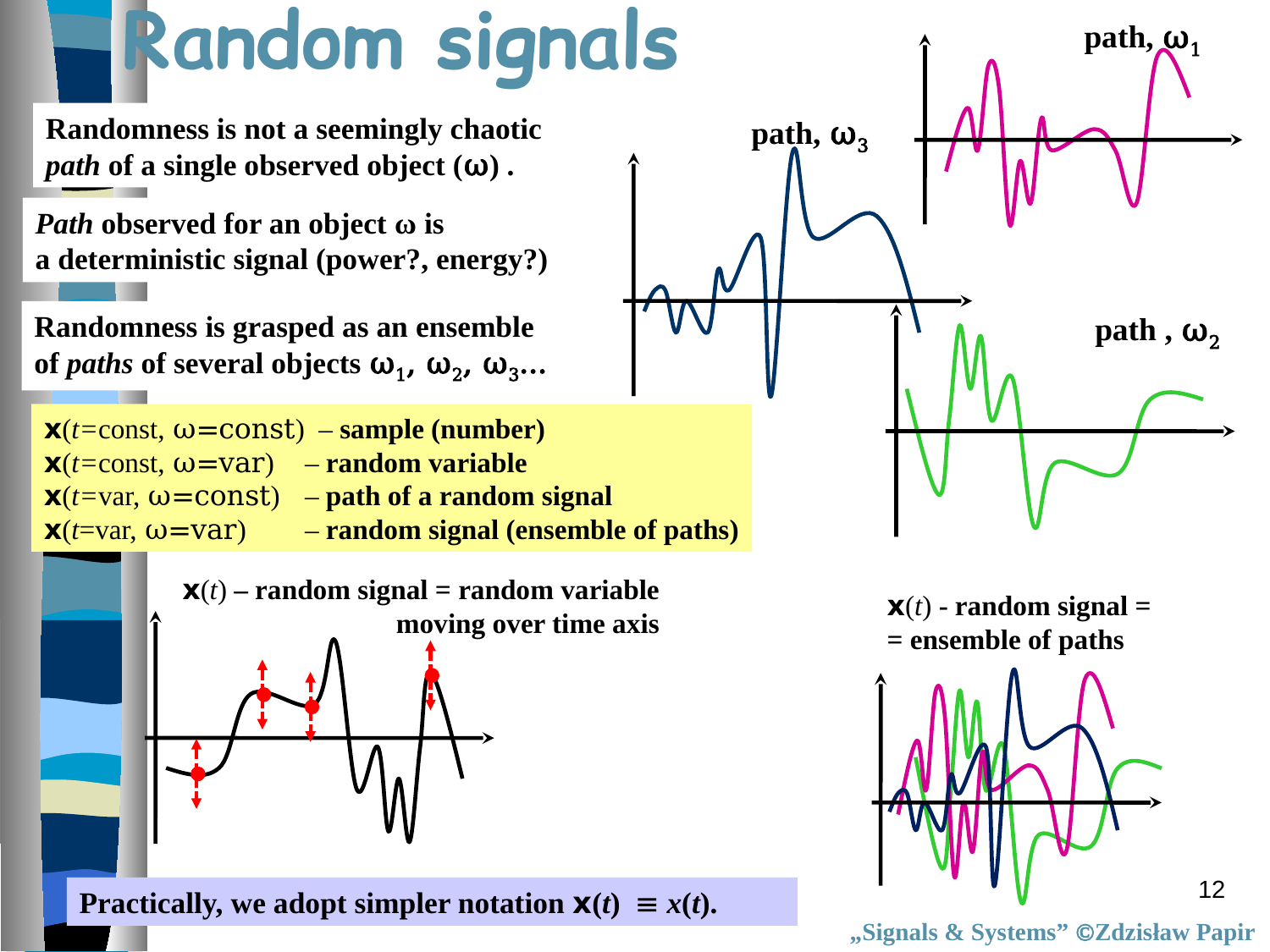

Random signals
path, ω1

Randomness is not a seemingly chaotic
path of a single observed object (ω) .
path, ω3

Path observed for an object ω is
a deterministic signal (power?, energy?)
Randomness is grasped as an ensemble
of paths of several objects ω1, ω2, ω3…
path , ω2

x(t=const, ω=const)  – sample (number)
x(t=const, ω=var) 	 – random variable
x(t=var, ω=const)	 – path of a random signal
x(t=var, ω=var)	 – random signal (ensemble of paths)
x(t) – random signal = random variable
moving over time axis

x(t) - random signal =
= ensemble of paths

12
Practically, we adopt simpler notation x(t) ≡ x(t).
„Signals & Systems” ©Zdzisław Papir